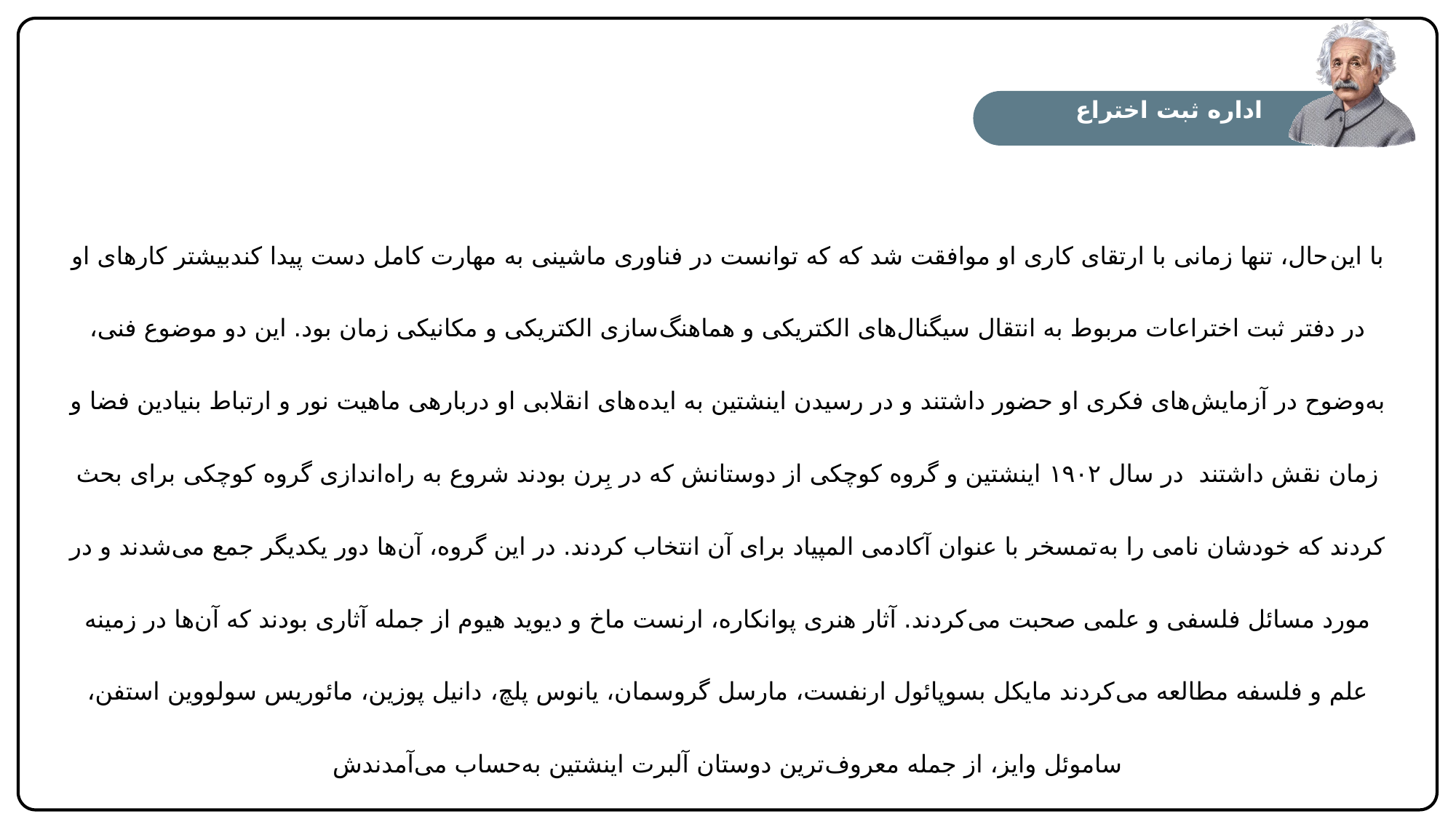

اداره ثبت اختراع
با این‌حال، تنها زمانی با ارتقای کاری او موافقت شد که که توانست در فناوری ماشینی به مهارت کامل دست پیدا کندبیشتر کارهای او در دفتر ثبت اختراعات مربوط به انتقال سیگنال‌های الکتریکی و هماهنگ‌سازی الکتریکی و مکانیکی زمان بود. این دو موضوع فنی، به‌وضوح در آزمایش‌های فکری او حضور داشتند و در رسیدن اینشتین به ایده‌های انقلابی او دربارهی ماهیت نور و ارتباط بنیادین فضا و زمان نقش داشتند  در سال ۱۹۰۲ اینشتین و گروه کوچکی از دوستانش که در بِرن بودند شروع به راه‌اندازی گروه کوچکی برای بحث کردند که خودشان نامی را به‌تمسخر با عنوان آکادمی المپیاد برای آن انتخاب کردند. در این گروه، آن‌ها دور یکدیگر جمع می‌شدند و در مورد مسائل فلسفی و علمی صحبت می‌کردند. آثار هنری پوانکاره، ارنست ماخ و دیوید هیوم از جمله آثاری بودند که آن‌ها در زمینه علم و فلسفه مطالعه می‌کردند مایکل بسوپائول ارنفست، مارسل گروسمان، یانوس پلچ، دانیل پوزین، مائوریس سولووین استفن، ساموئل وایز، از جمله معروف‌ترین دوستان آلبرت اینشتین به‌حساب می‌آمدندش